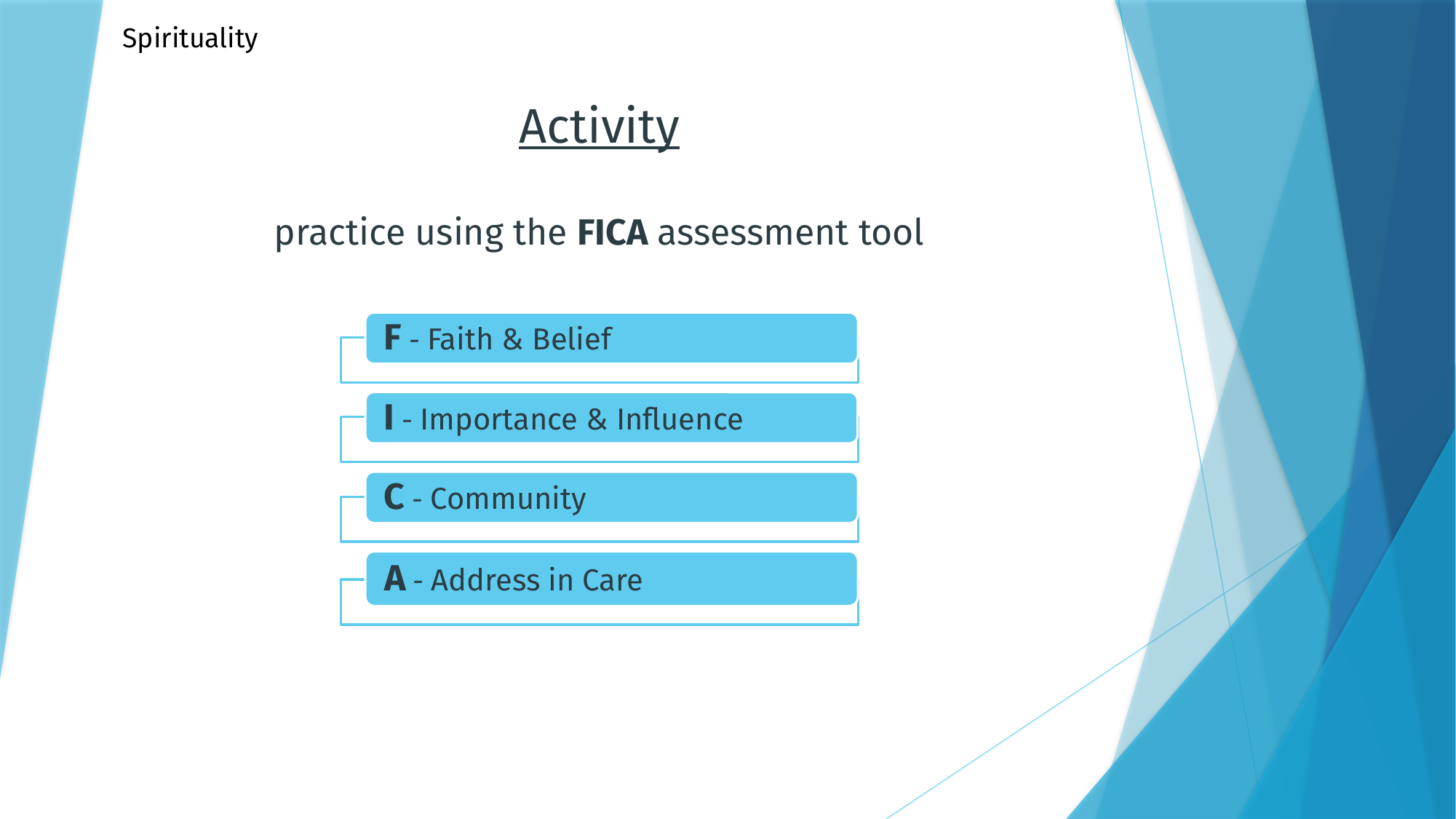

Spirituality
# Activity
practice using the FICA assessment tool
F - Faith & Belief
I - Importance & Influence
C - Community
A - Address in Care